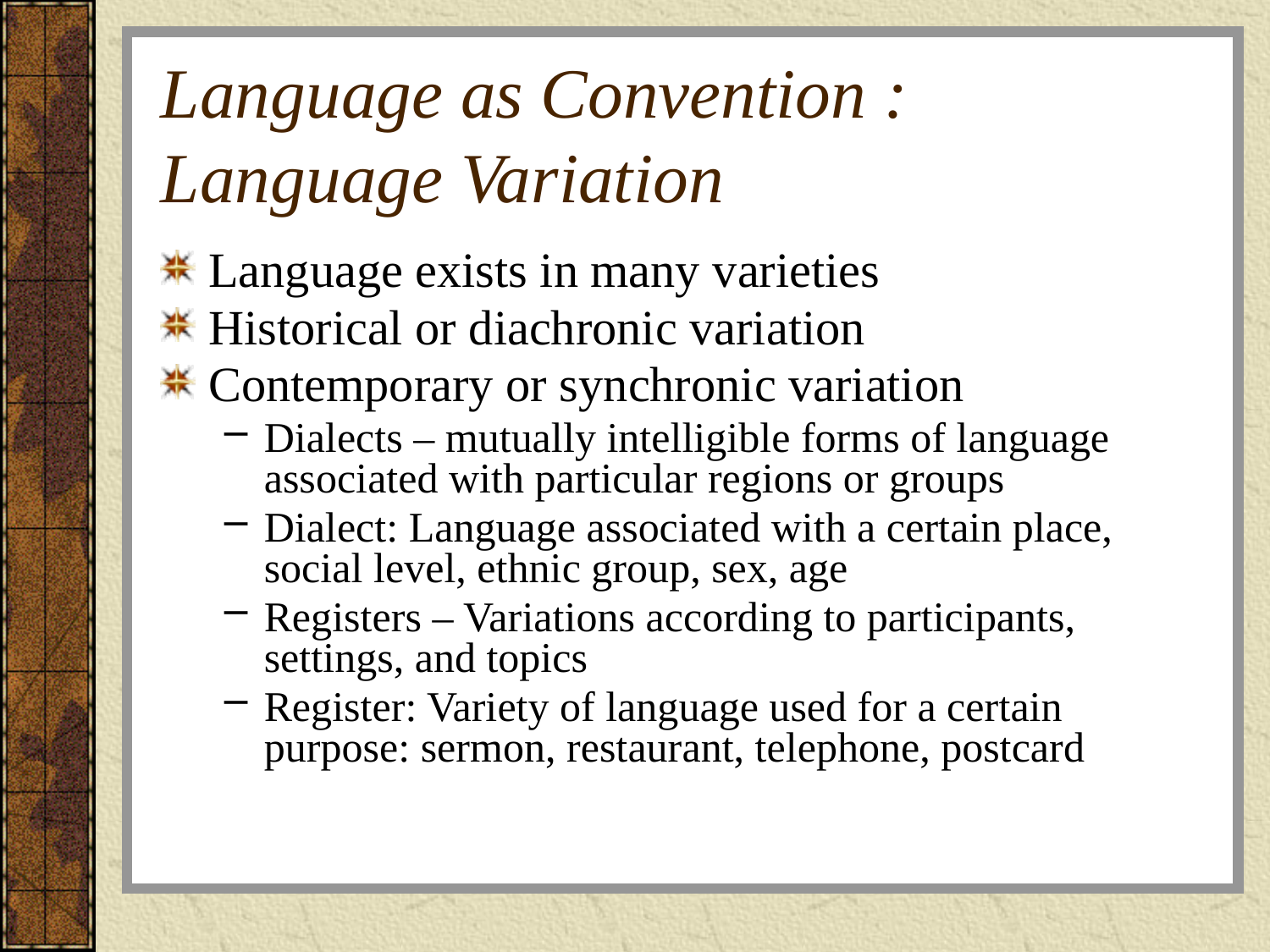

# Language as Convention : Language Variation
Language exists in many varieties
Historical or diachronic variation
Contemporary or synchronic variation
Dialects – mutually intelligible forms of language associated with particular regions or groups
Dialect: Language associated with a certain place, social level, ethnic group, sex, age
Registers – Variations according to participants, settings, and topics
Register: Variety of language used for a certain purpose: sermon, restaurant, telephone, postcard